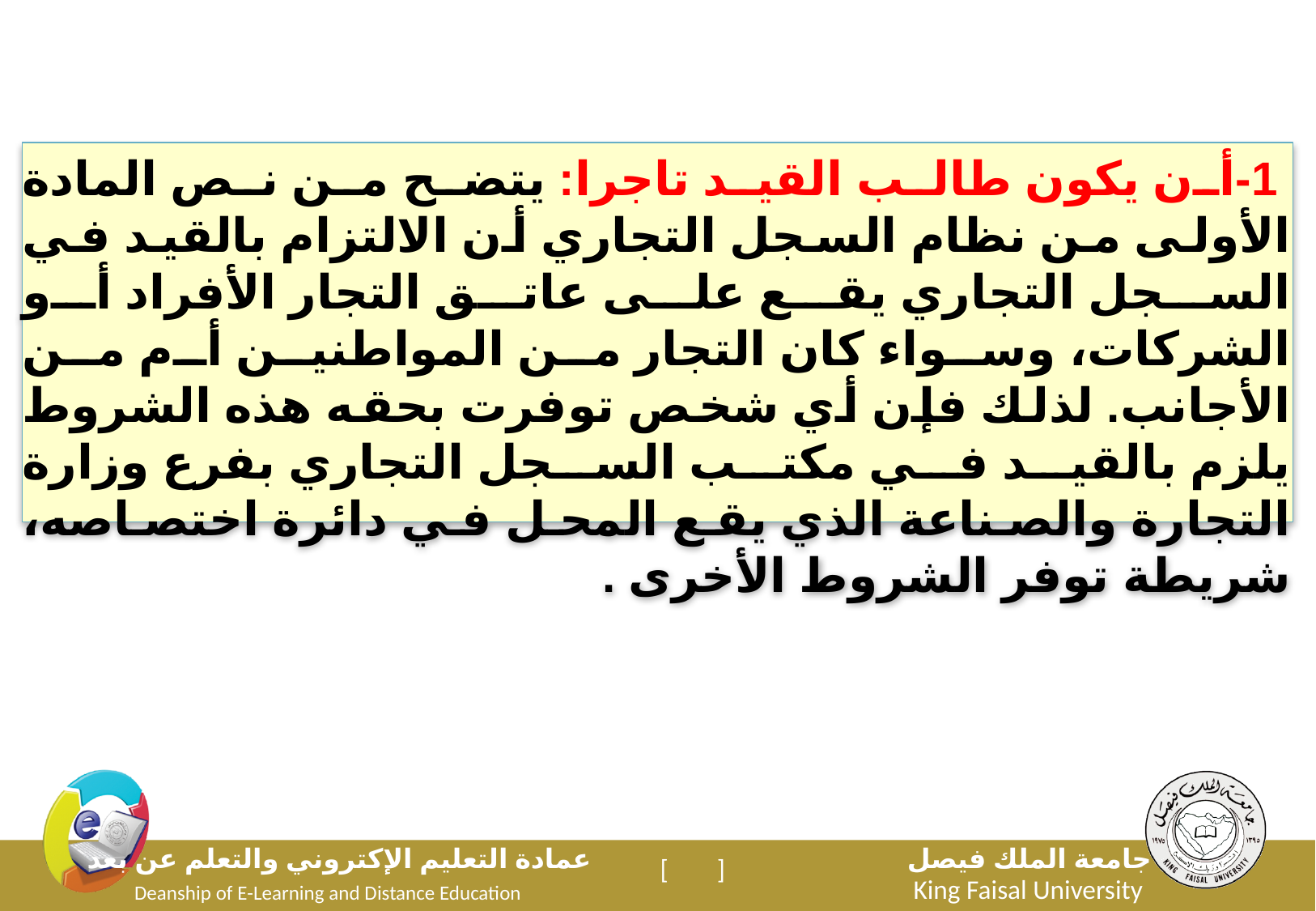

1-أن يكون طالب القيد تاجرا: يتضح من نص المادة الأولى من نظام السجل التجاري أن الالتزام بالقيد في السجل التجاري يقع على عاتق التجار الأفراد أو الشركات، وسواء كان التجار من المواطنين أم من الأجانب. لذلك فإن أي شخص توفرت بحقه هذه الشروط يلزم بالقيد في مكتب السجل التجاري بفرع وزارة التجارة والصناعة الذي يقع المحل في دائرة اختصاصه، شريطة توفر الشروط الأخرى .